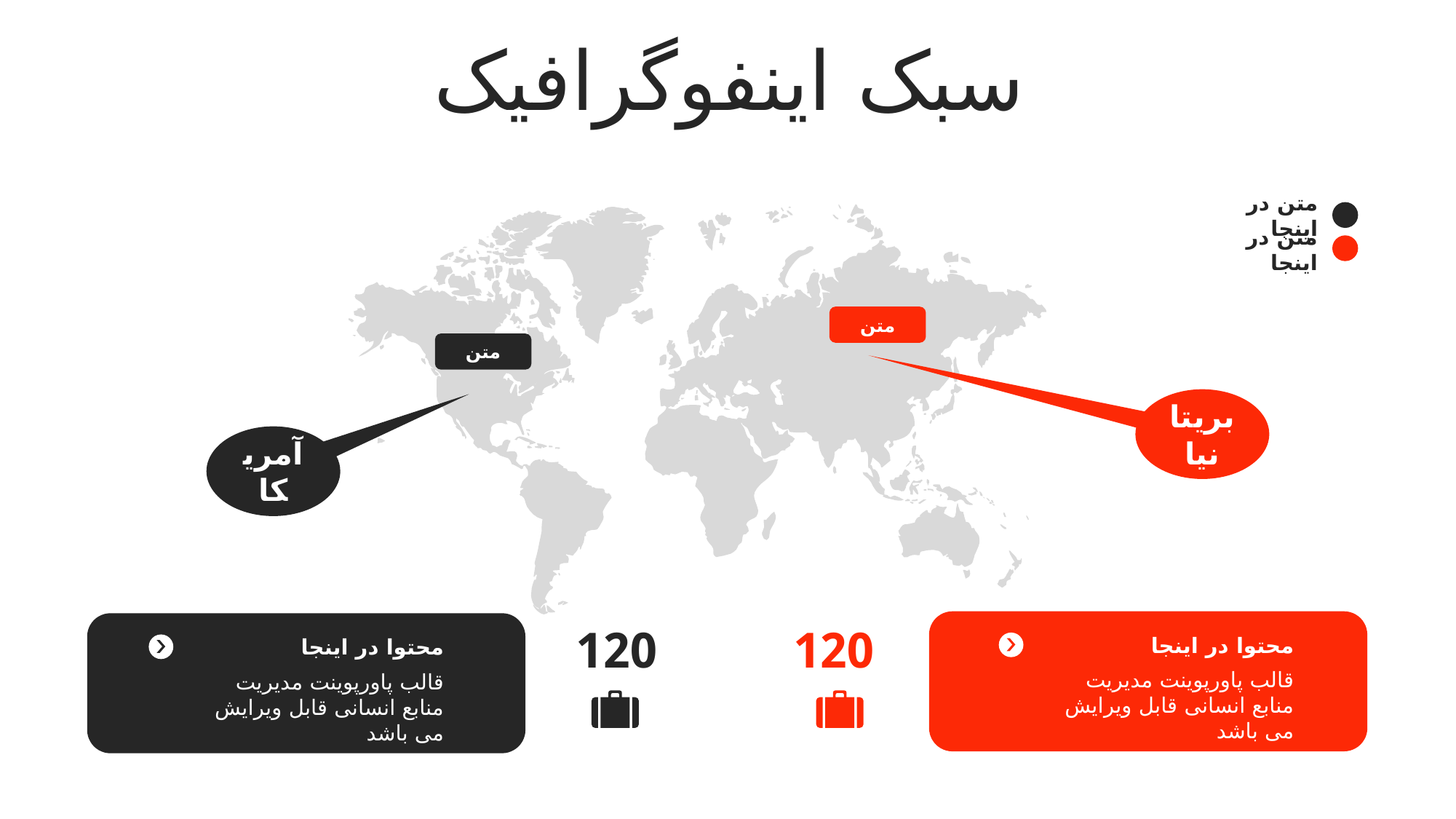

سبک اینفوگرافیک
متن در اینجا

متن در اینجا

متن
متن
بریتانیا
آمریکا

120
120
محتوا در اینجا
قالب پاورپوینت مدیریت منابع انسانی قابل ویرایش می باشد
محتوا در اینجا
قالب پاورپوینت مدیریت منابع انسانی قابل ویرایش می باشد